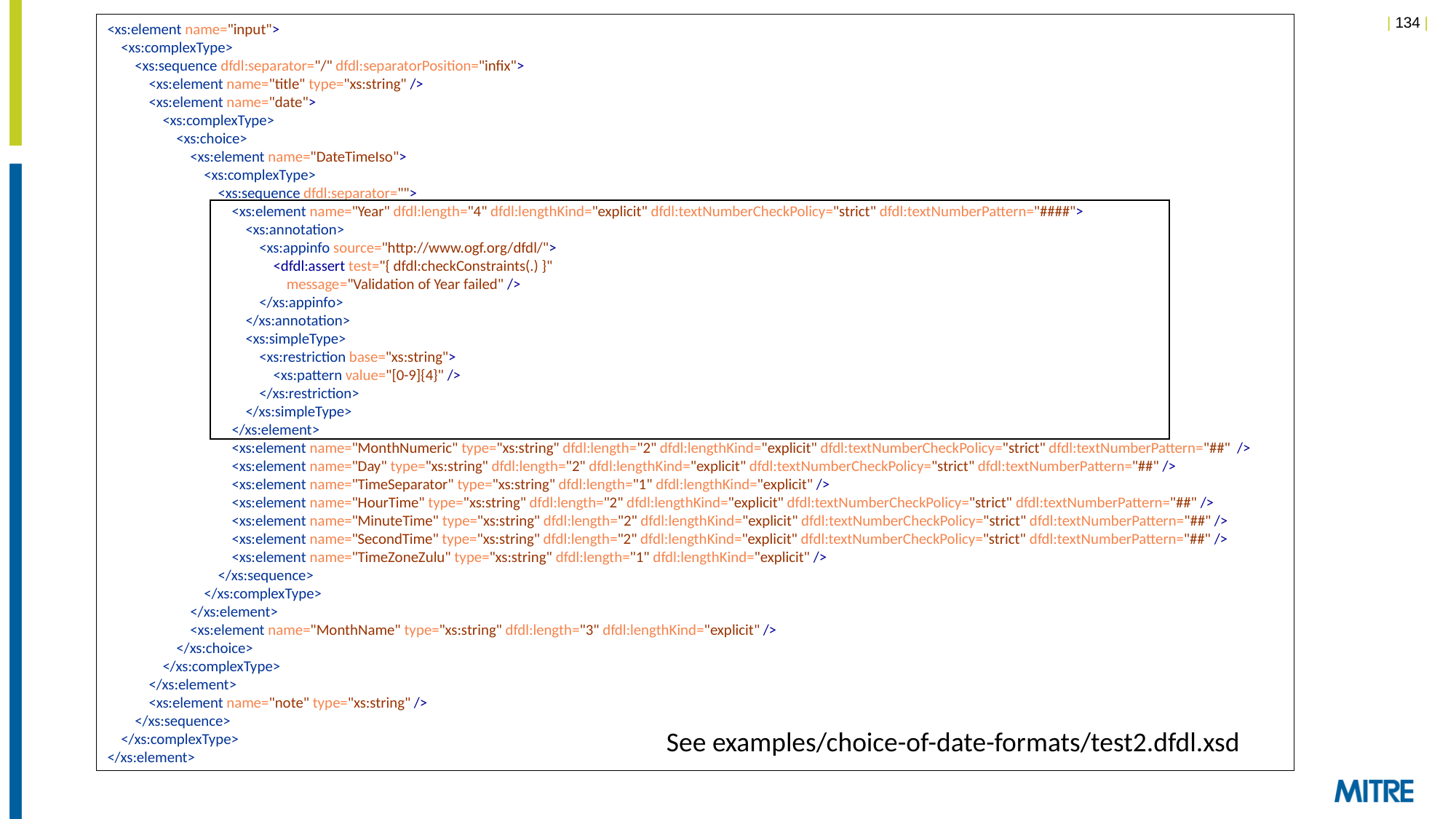

<xs:element name="input">
    <xs:complexType>
        <xs:sequence dfdl:separator="/" dfdl:separatorPosition="infix">
            <xs:element name="title" type="xs:string" />
            <xs:element name="date">
                <xs:complexType>
                    <xs:choice>
                        <xs:element name="DateTimeIso">
                            <xs:complexType>
                                <xs:sequence dfdl:separator="">
                                    <xs:element name="Year" dfdl:length="4" dfdl:lengthKind="explicit" dfdl:textNumberCheckPolicy="strict" dfdl:textNumberPattern="####">
                                        <xs:annotation>
                                            <xs:appinfo source="http://www.ogf.org/dfdl/">
                                                <dfdl:assert test="{ dfdl:checkConstraints(.) }"
                                                    message="Validation of Year failed" />
                                            </xs:appinfo>
                                        </xs:annotation>
                                        <xs:simpleType>
                                            <xs:restriction base="xs:string">
                                                <xs:pattern value="[0-9]{4}" />
                                            </xs:restriction>
                                        </xs:simpleType>
                                    </xs:element>
                                    <xs:element name="MonthNumeric" type="xs:string" dfdl:length="2" dfdl:lengthKind="explicit" dfdl:textNumberCheckPolicy="strict" dfdl:textNumberPattern="##"  />
                                    <xs:element name="Day" type="xs:string" dfdl:length="2" dfdl:lengthKind="explicit" dfdl:textNumberCheckPolicy="strict" dfdl:textNumberPattern="##" />
                                    <xs:element name="TimeSeparator" type="xs:string" dfdl:length="1" dfdl:lengthKind="explicit" />
                                    <xs:element name="HourTime" type="xs:string" dfdl:length="2" dfdl:lengthKind="explicit" dfdl:textNumberCheckPolicy="strict" dfdl:textNumberPattern="##" />
                                    <xs:element name="MinuteTime" type="xs:string" dfdl:length="2" dfdl:lengthKind="explicit" dfdl:textNumberCheckPolicy="strict" dfdl:textNumberPattern="##" />
                                    <xs:element name="SecondTime" type="xs:string" dfdl:length="2" dfdl:lengthKind="explicit" dfdl:textNumberCheckPolicy="strict" dfdl:textNumberPattern="##" />
                                    <xs:element name="TimeZoneZulu" type="xs:string" dfdl:length="1" dfdl:lengthKind="explicit" />
                                </xs:sequence>
                            </xs:complexType>
                        </xs:element>
                        <xs:element name="MonthName" type="xs:string" dfdl:length="3" dfdl:lengthKind="explicit" />
                    </xs:choice>
                </xs:complexType>
            </xs:element>
            <xs:element name="note" type="xs:string" />
        </xs:sequence>
    </xs:complexType>
</xs:element>

See examples/choice-of-date-formats/test2.dfdl.xsd